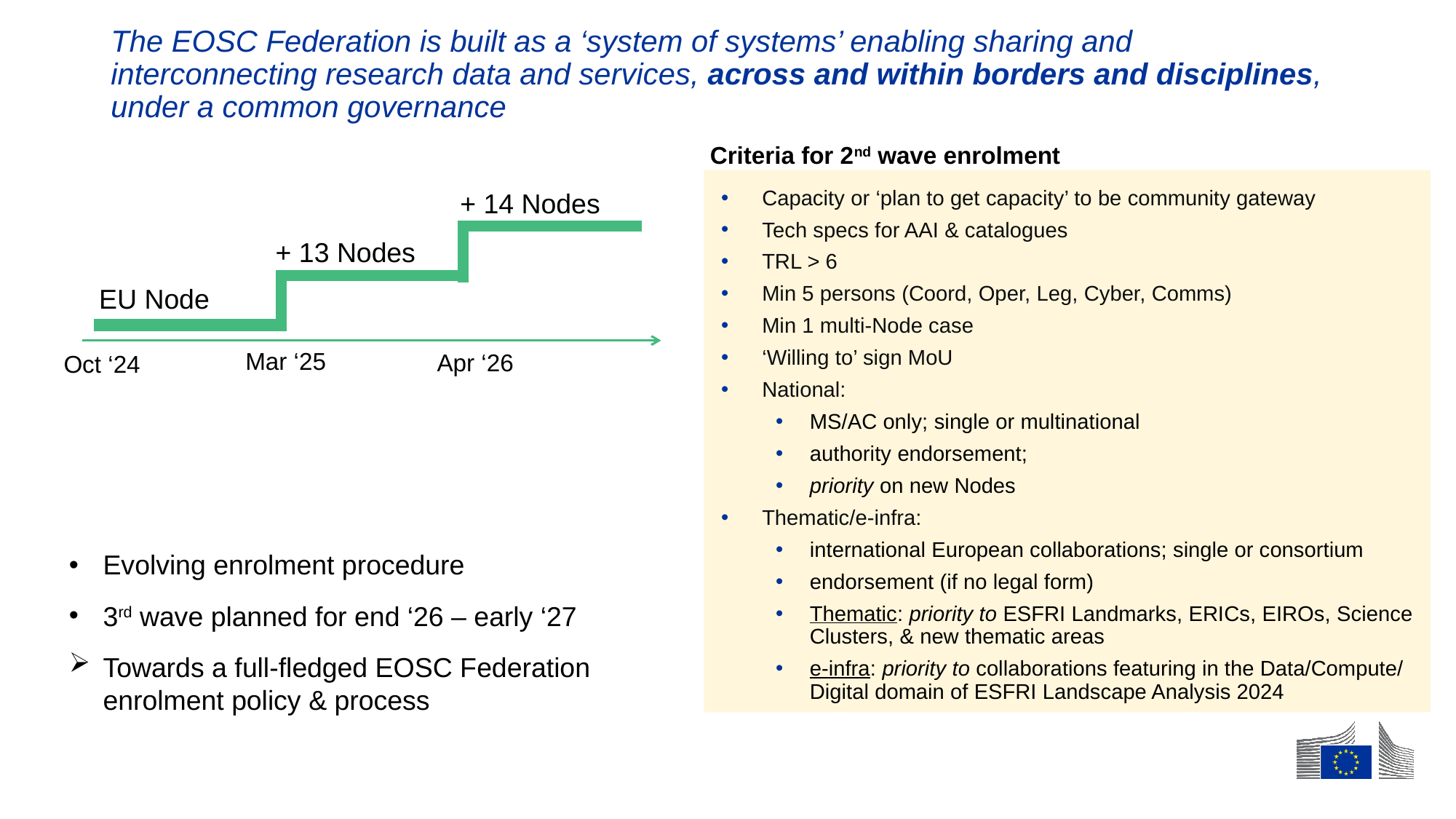

# The EOSC Federation is built as a ‘system of systems’ enabling sharing and interconnecting research data and services, across and within borders and disciplines, under a common governance
Criteria for 2nd wave enrolment

Capacity or ‘plan to get capacity’ to be community gateway
Tech specs for AAI & catalogues
TRL > 6
Min 5 persons (Coord, Oper, Leg, Cyber, Comms)
Min 1 multi-Node case
‘Willing to’ sign MoU
National:
MS/AC only; single or multinational
authority endorsement;
priority on new Nodes
Thematic/e-infra:
international European collaborations; single or consortium
endorsement (if no legal form)
Thematic: priority to ESFRI Landmarks, ERICs, EIROs, Science Clusters, & new thematic areas
e-infra: priority to collaborations featuring in the Data/Compute/ Digital domain of ESFRI Landscape Analysis 2024
+ 14 Nodes

+ 13 Nodes

EU Node
Mar ‘25
Apr ‘26
Oct ‘24
Evolving enrolment procedure
3rd wave planned for end ‘26 – early ‘27
Towards a full-fledged EOSC Federation enrolment policy & process